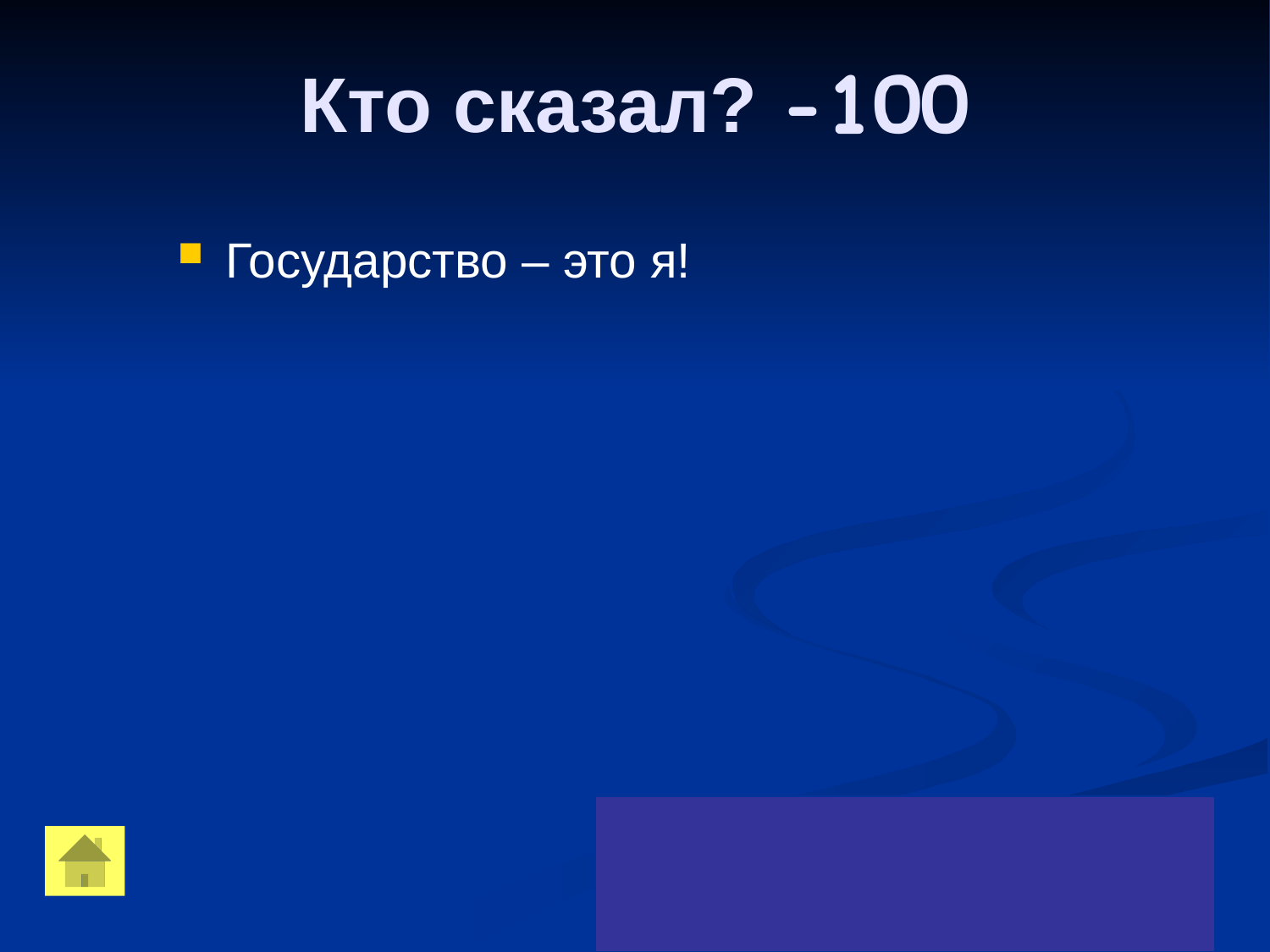

Кто сказал? -100
Государство – это я!